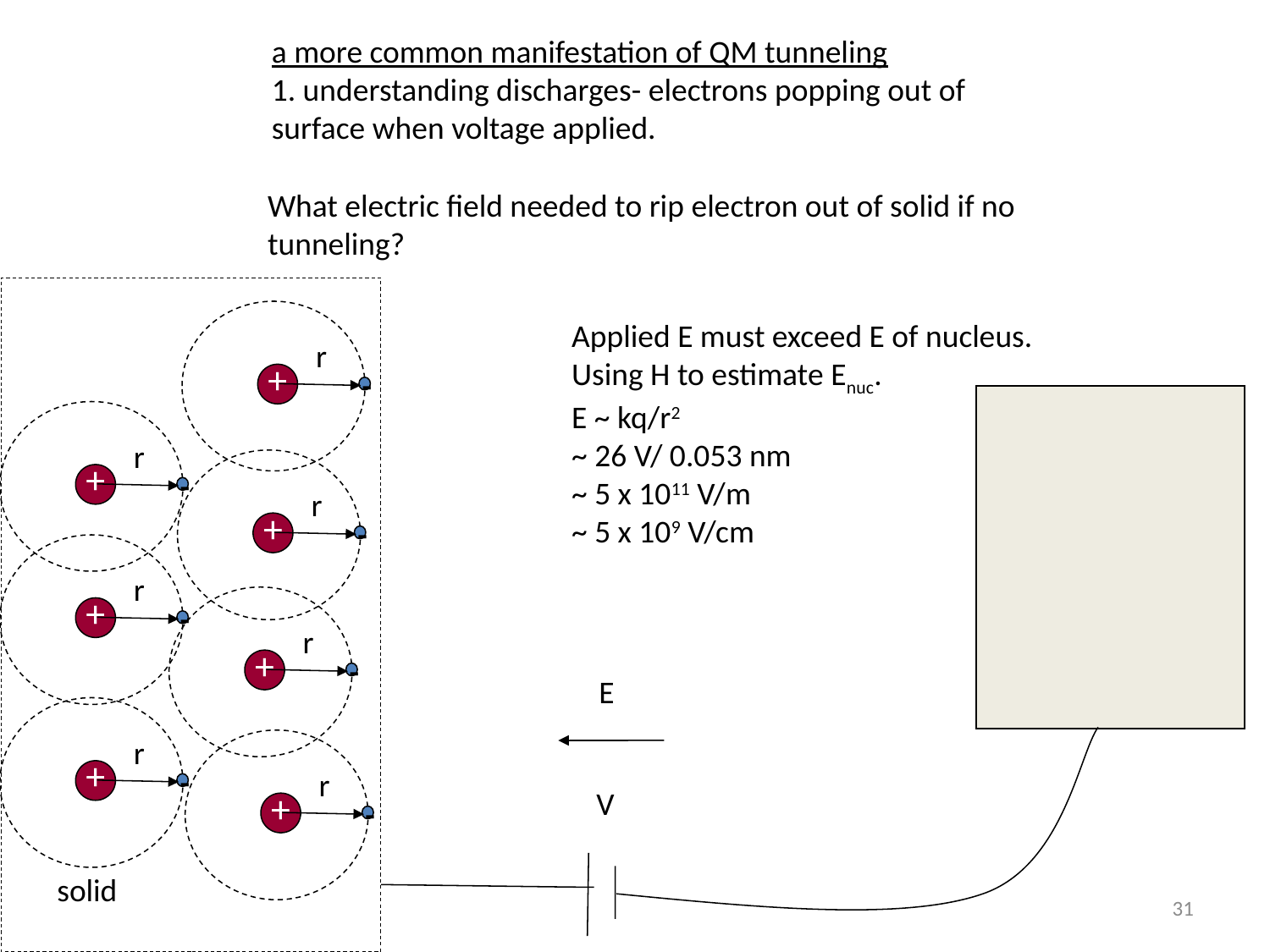

a more common manifestation of QM tunneling
1. understanding discharges- electrons popping out of
surface when voltage applied.
What electric field needed to rip electron out of solid if no
tunneling?

r
-
+

Applied E must exceed E of nucleus.
Using H to estimate Enuc.
E ~ kq/r2
~ 26 V/ 0.053 nm
~ 5 x 1011 V/m
~ 5 x 109 V/cm

r
-
+

r
-
+

r
-
+

r
-
+

E

r
-
+

r
-
+

V

solid

31